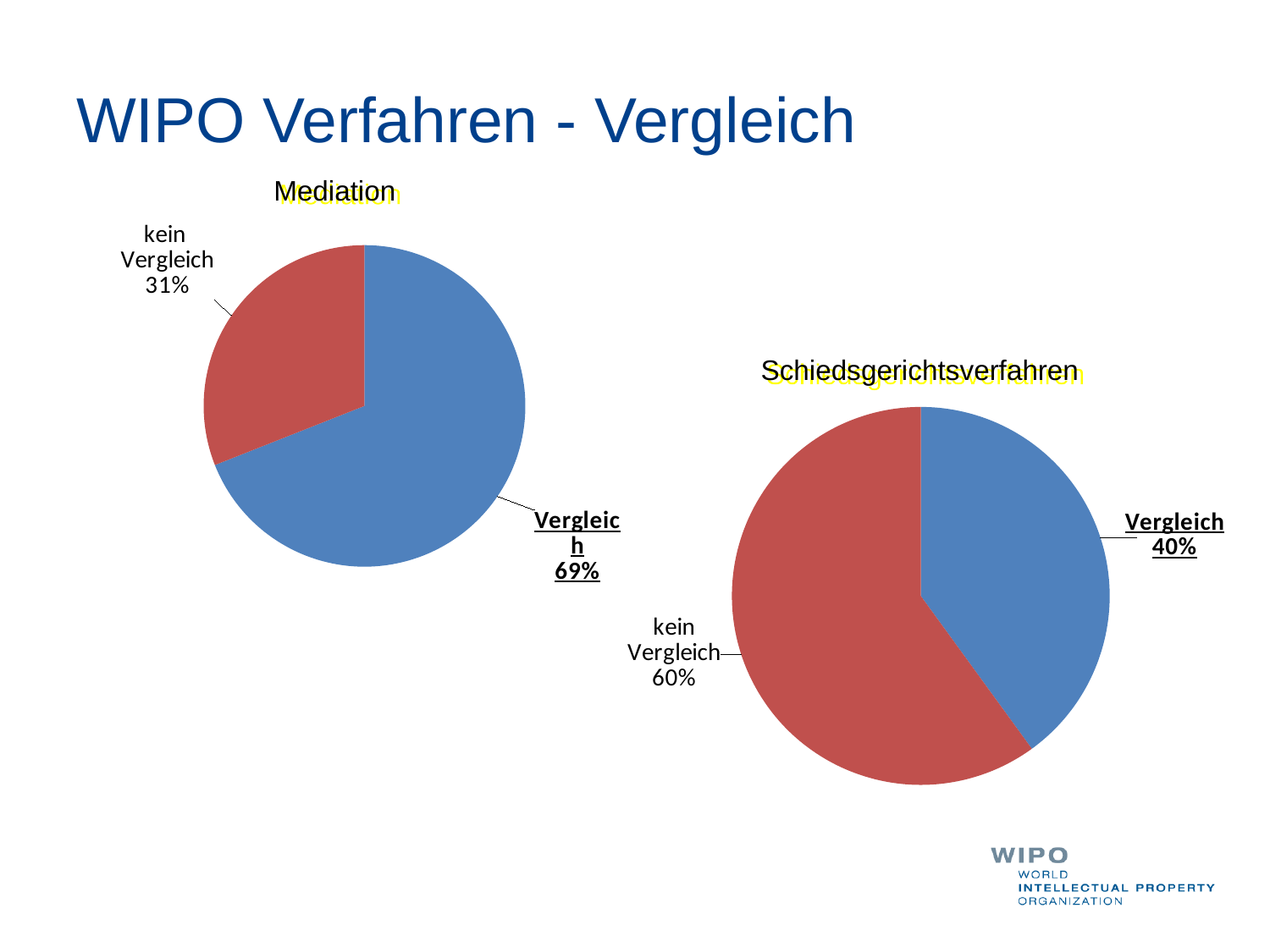

# WIPO Verfahren - Vergleich
Mediation

[unsupported chart]

Schiedsgerichtsverfahren

### Chart

| Category |  |
|---|---|
| Settled | 0.4 |
| Not Settled | 0.6 |